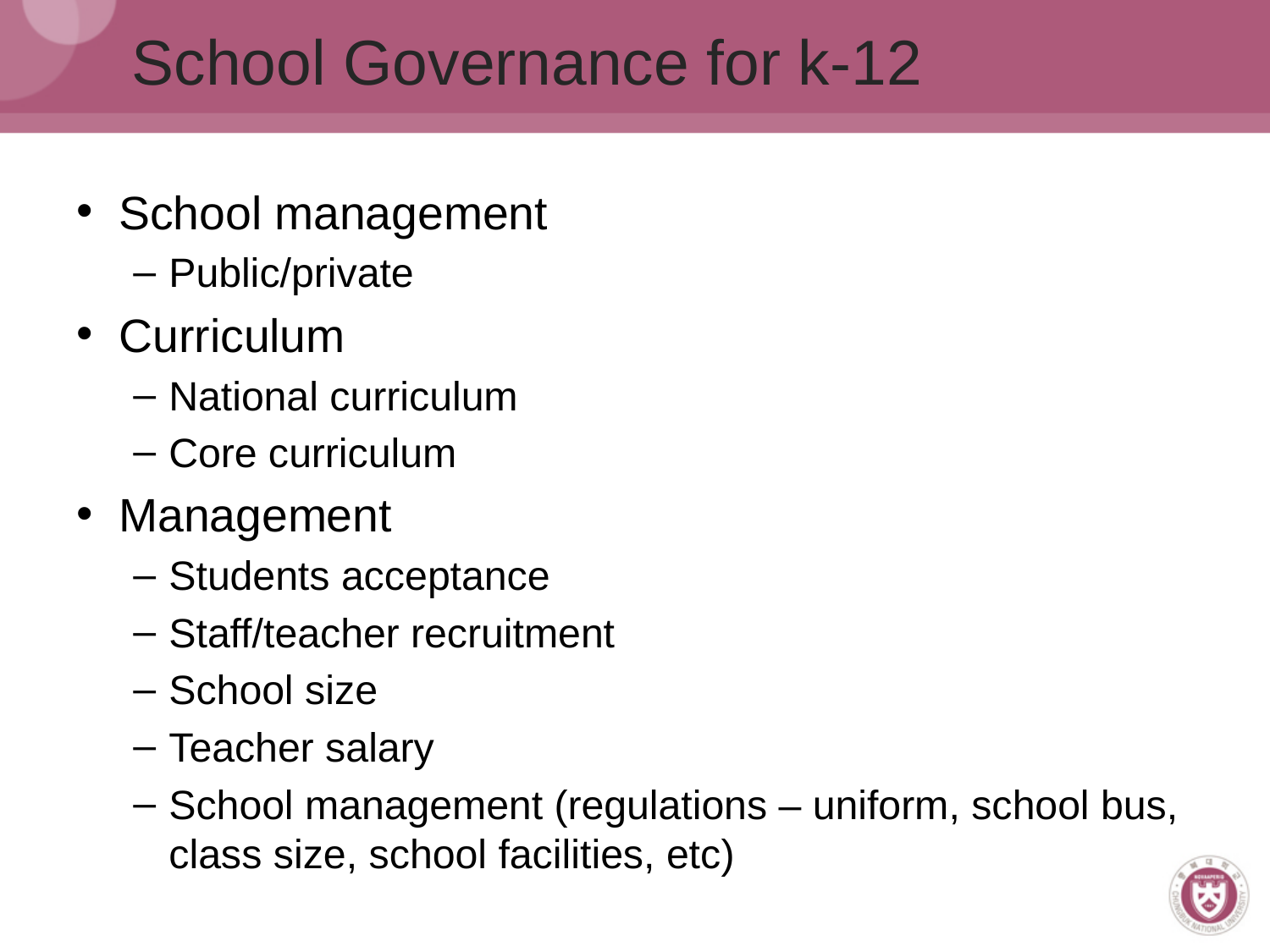

# School Governance for k-12
School management
Public/private
Curriculum
National curriculum
Core curriculum
Management
Students acceptance
Staff/teacher recruitment
School size
Teacher salary
School management (regulations – uniform, school bus, class size, school facilities, etc)